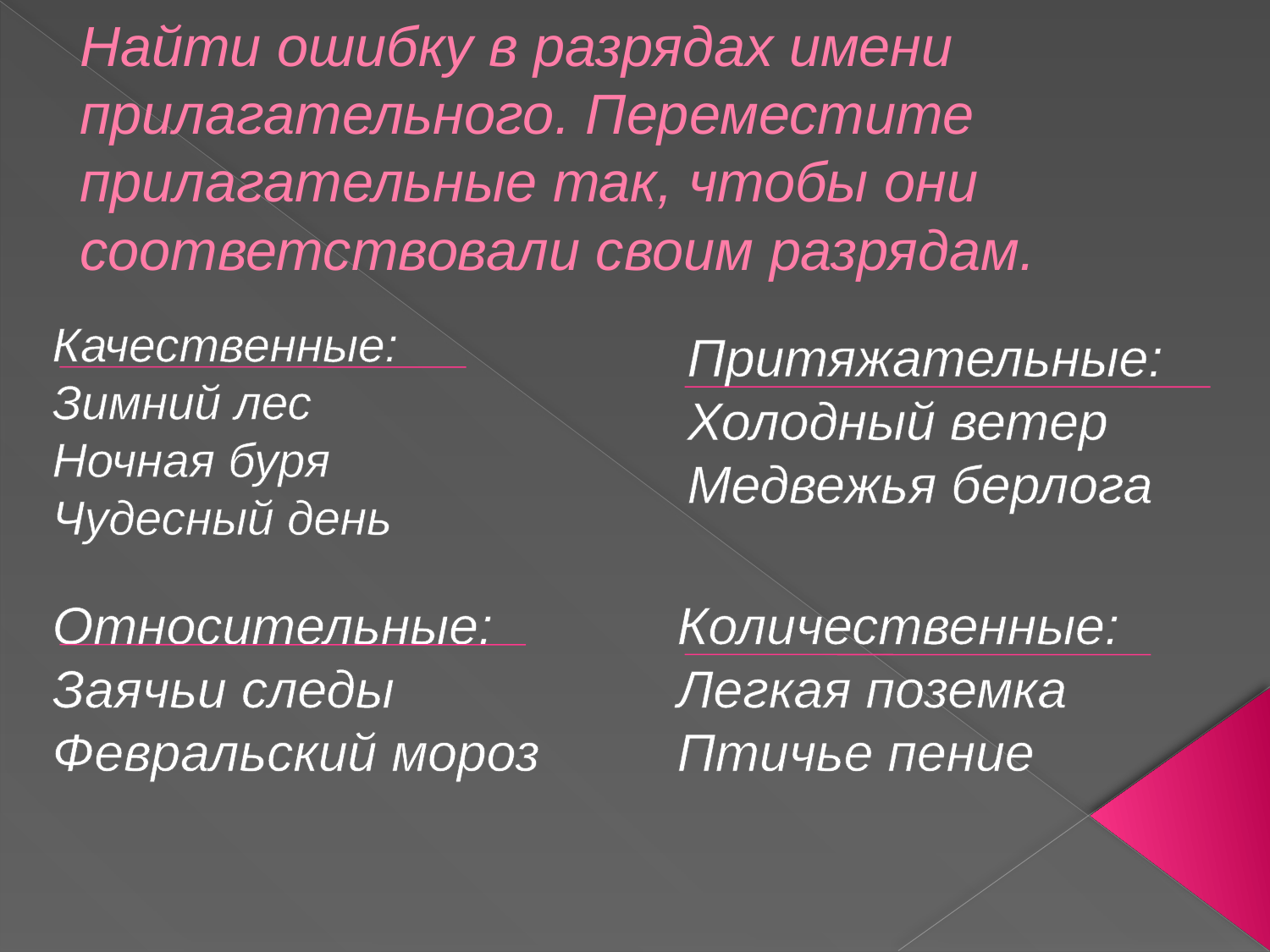

# Найти ошибку в разрядах имени прилагательного. Переместите прилагательные так, чтобы они соответствовали своим разрядам.
Качественные:
Зимний лес
Ночная буря
Чудесный день
Притяжательные:
Холодный ветер
Медвежья берлога
Относительные:
Заячьи следы
Февральский мороз

Количественные:
Легкая поземка
Птичье пение